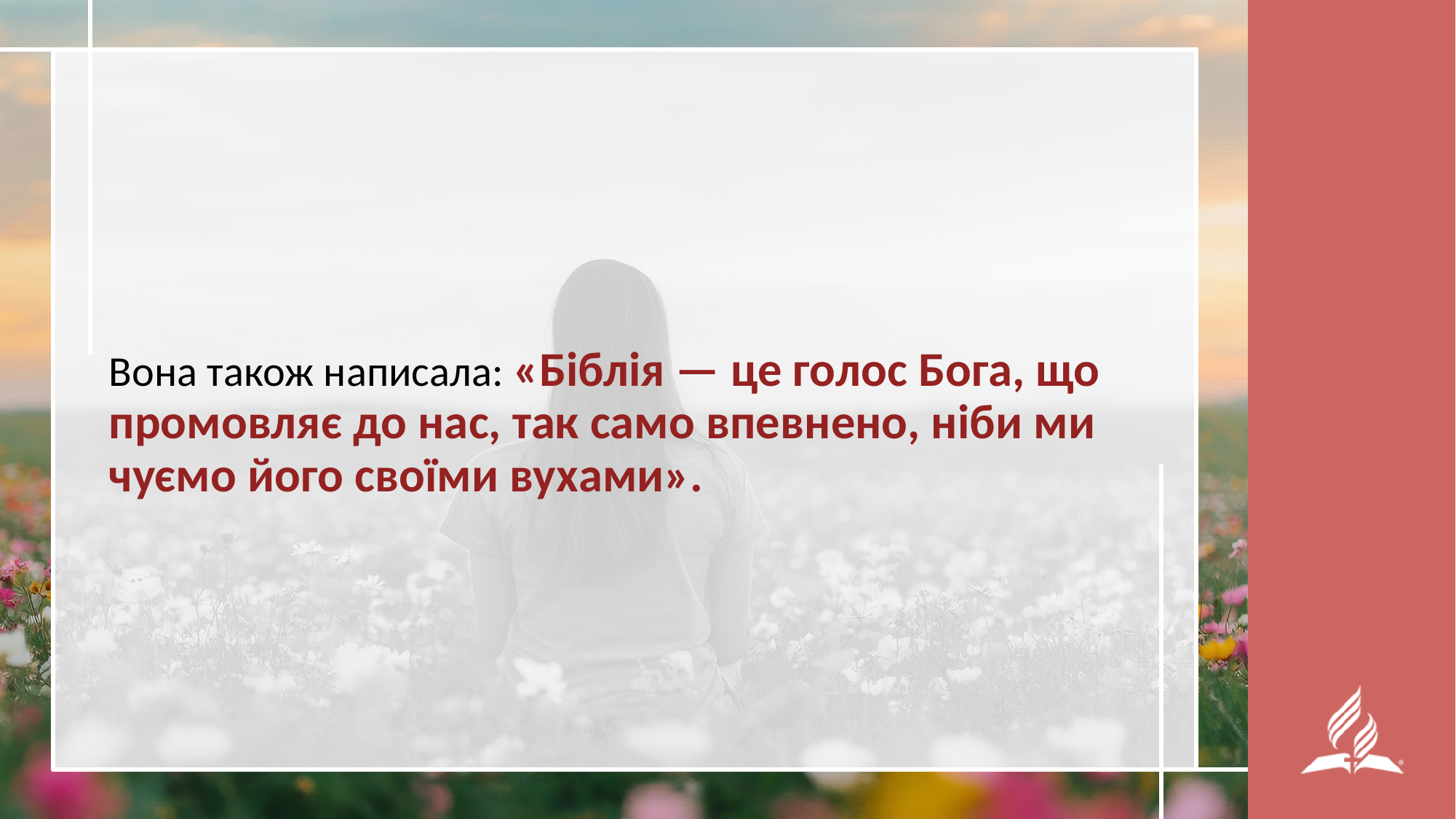

Вона також написала: «Біблія — це голос Бога, що промовляє до нас, так само впевнено, ніби ми чуємо його своїми вухами».